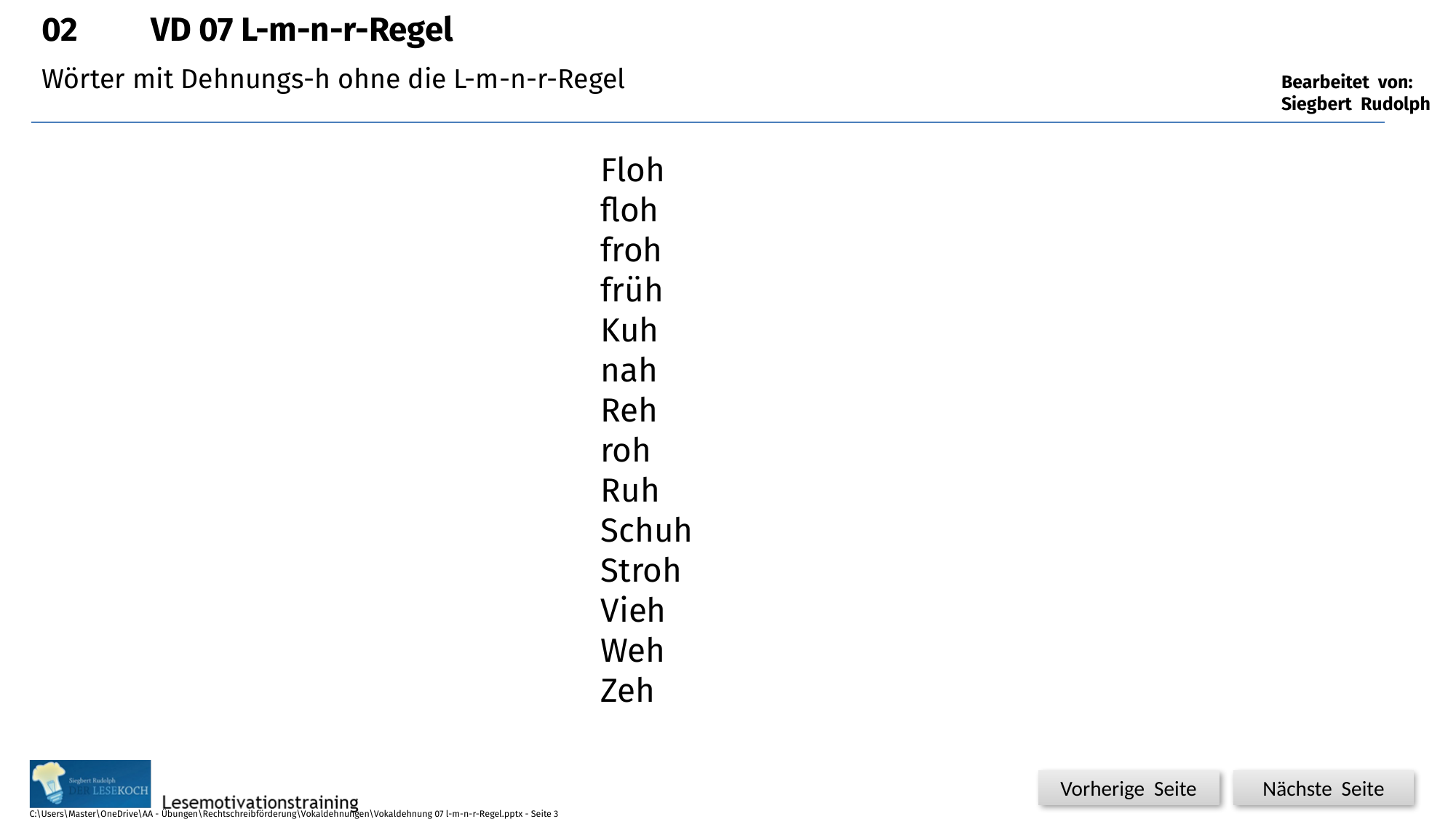

02	VD 07 L-m-n-r-Regel
3
Wörter mit Dehnungs-h ohne die L-m-n-r-Regel
Floh
floh
froh
früh
Kuh
nah
Reh
roh
Ruh
Schuh
Stroh
Vieh
Weh
Zeh
C:\Users\Master\OneDrive\AA - Übungen\Rechtschreibförderung\Vokaldehnungen\Vokaldehnung 07 l-m-n-r-Regel.pptx - Seite 3